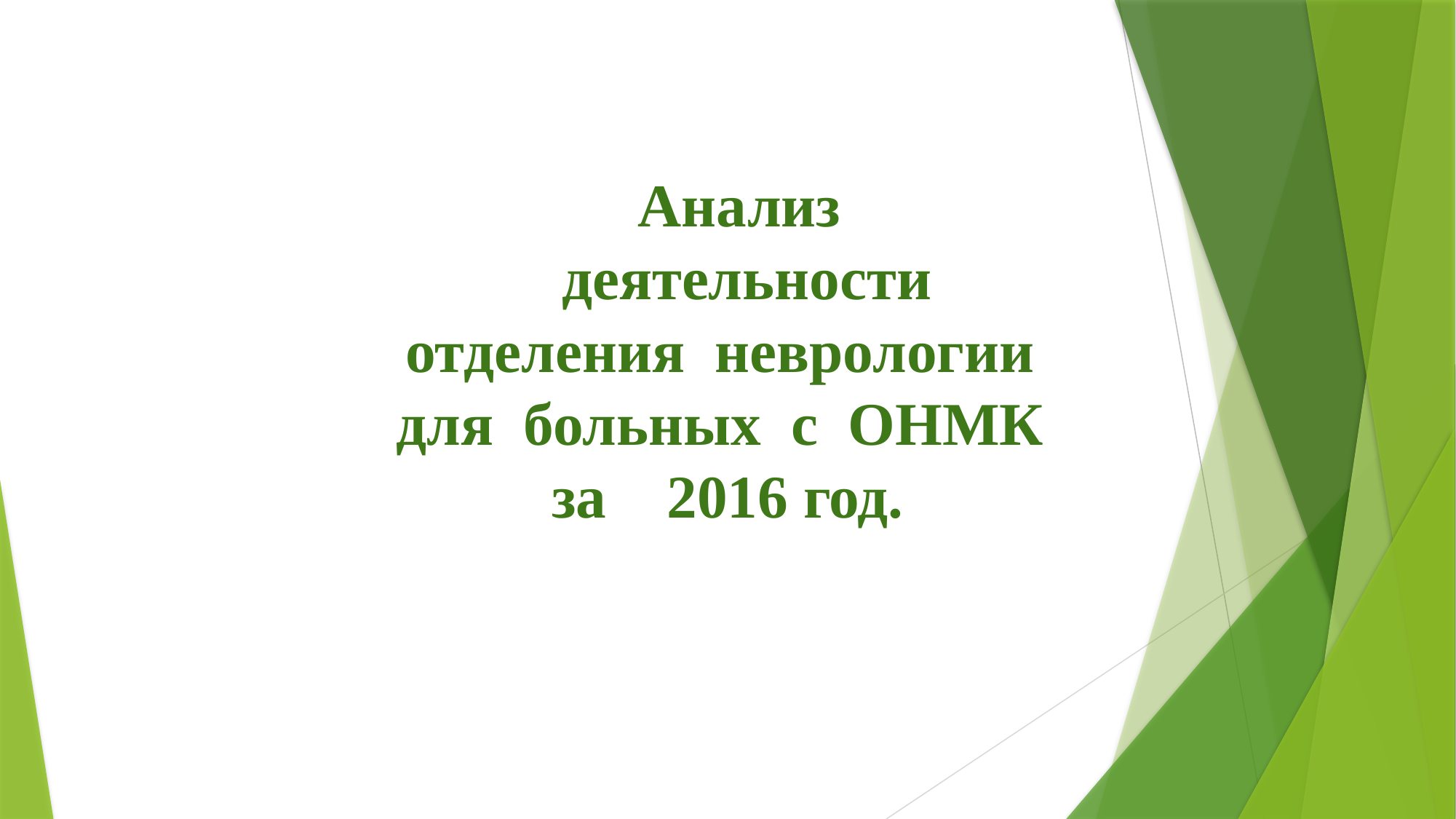

Анализ
деятельности  отделения  неврологии  для  больных  с  ОНМК  за    2016 год.